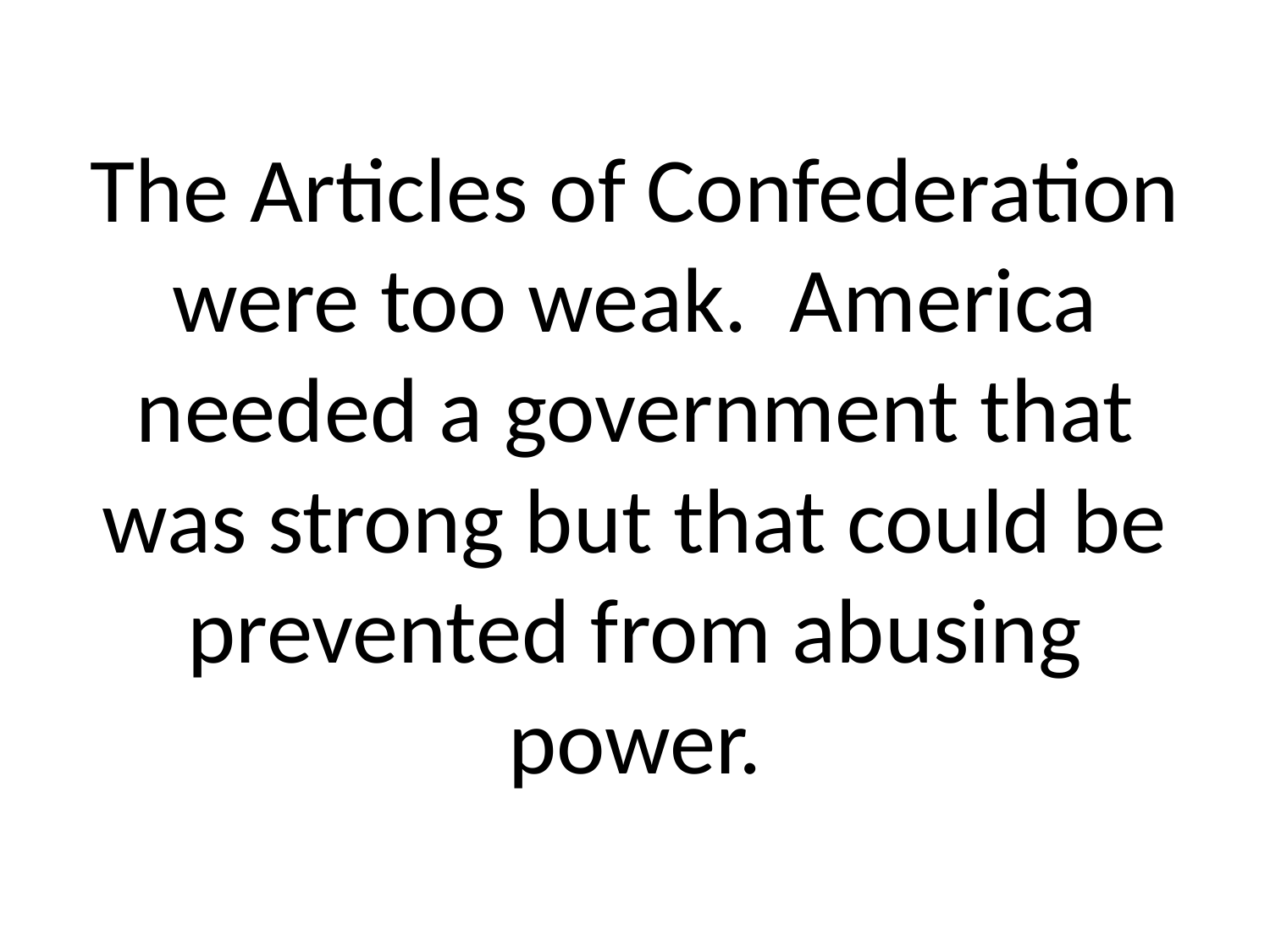

# The Articles of Confederation were too weak.  America needed a government that was strong but that could be prevented from abusing power.